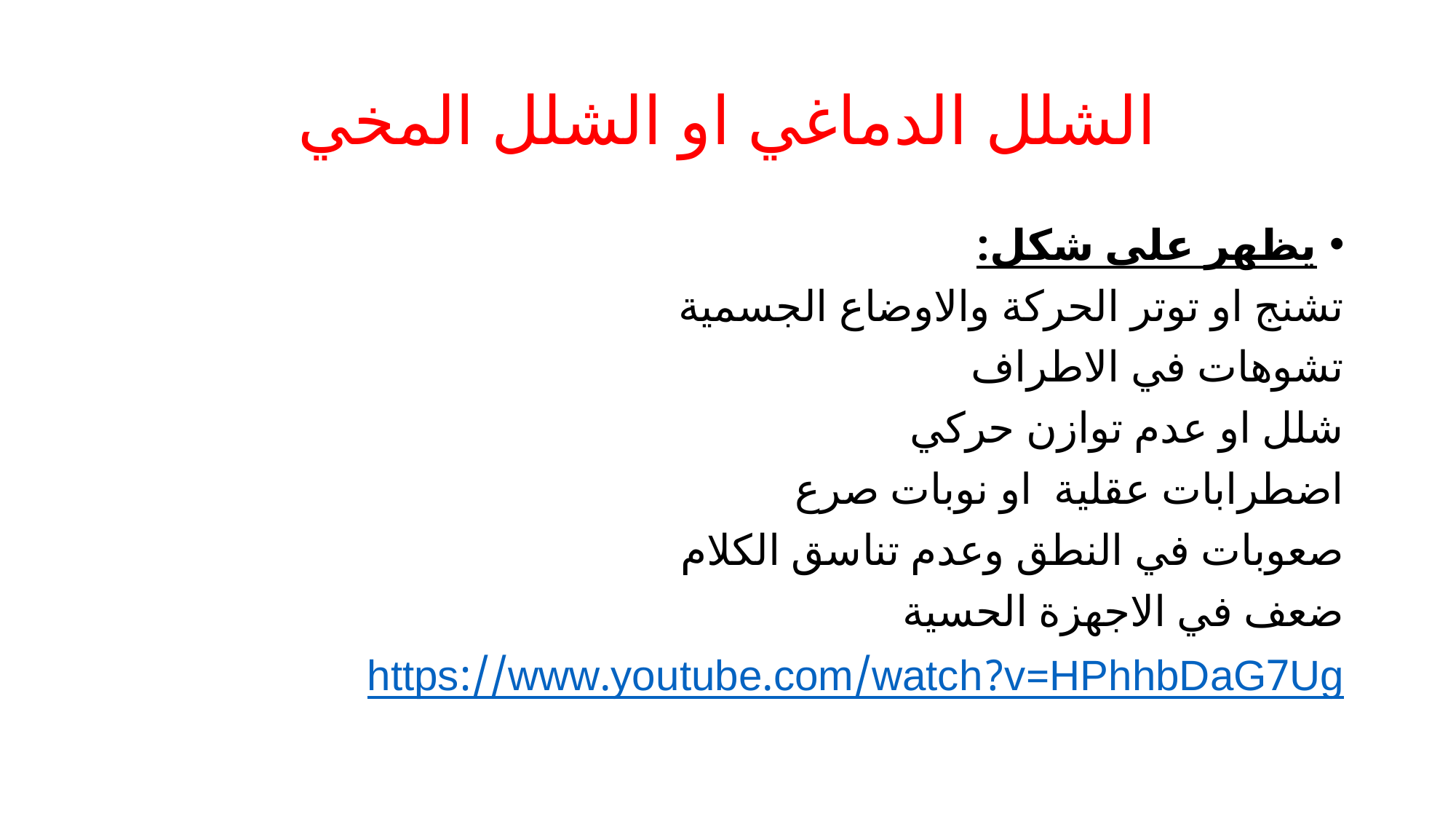

# الشلل الدماغي او الشلل المخي
يظهر على شكل:
تشنج او توتر الحركة والاوضاع الجسمية
تشوهات في الاطراف
شلل او عدم توازن حركي
اضطرابات عقلية  او نوبات صرع
صعوبات في النطق وعدم تناسق الكلام
ضعف في الاجهزة الحسية
https://www.youtube.com/watch?v=HPhhbDaG7Ug